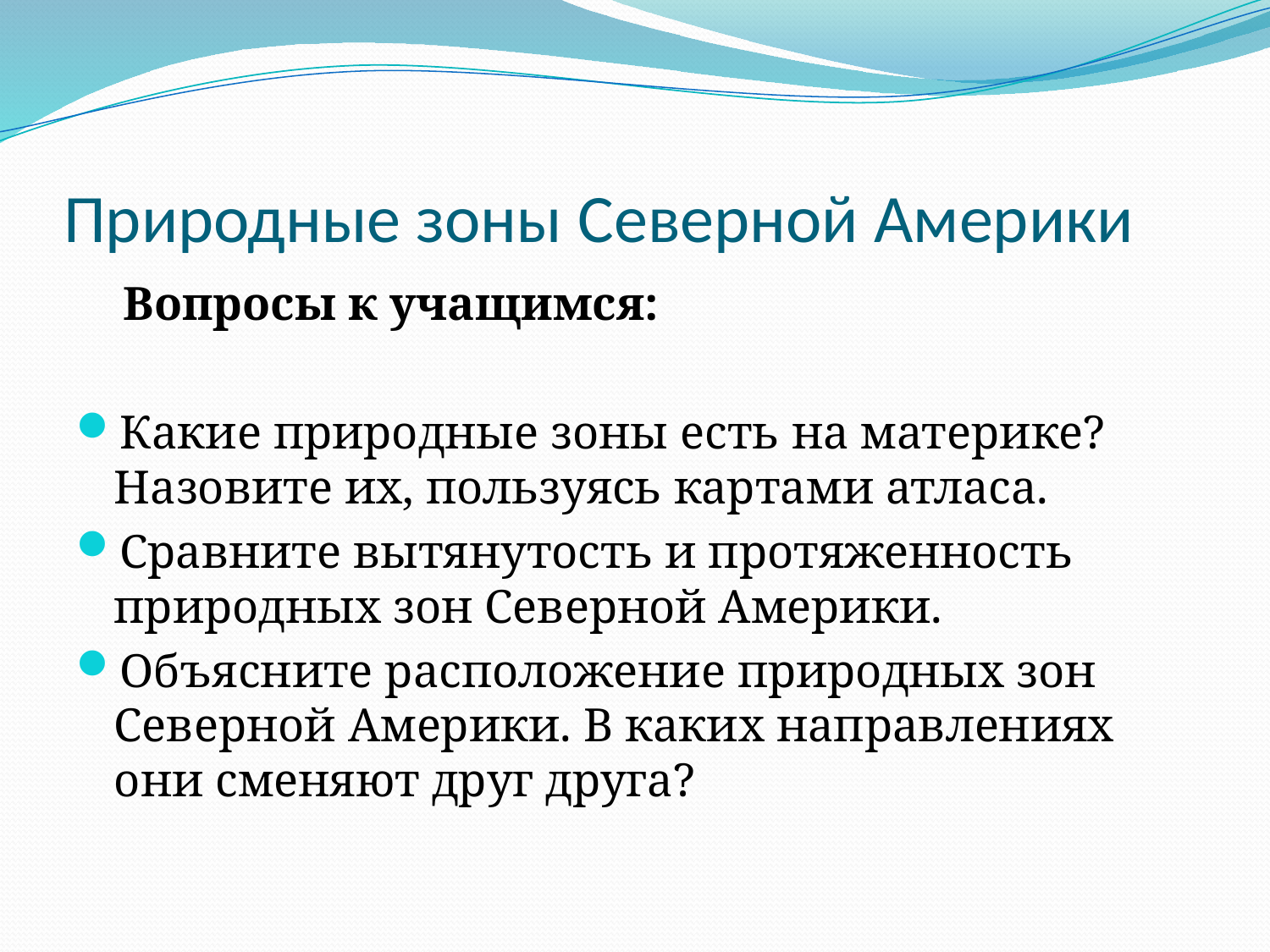

# Природные зоны Северной Америки
    Вопросы к учащимся:

Какие природные зоны есть на материке? Назовите их, пользуясь картами атласа.
Сравните вытянутость и протяженность природных зон Северной Америки.
Объясните расположение природных зон Северной Америки. В каких направлениях они сменяют друг друга?